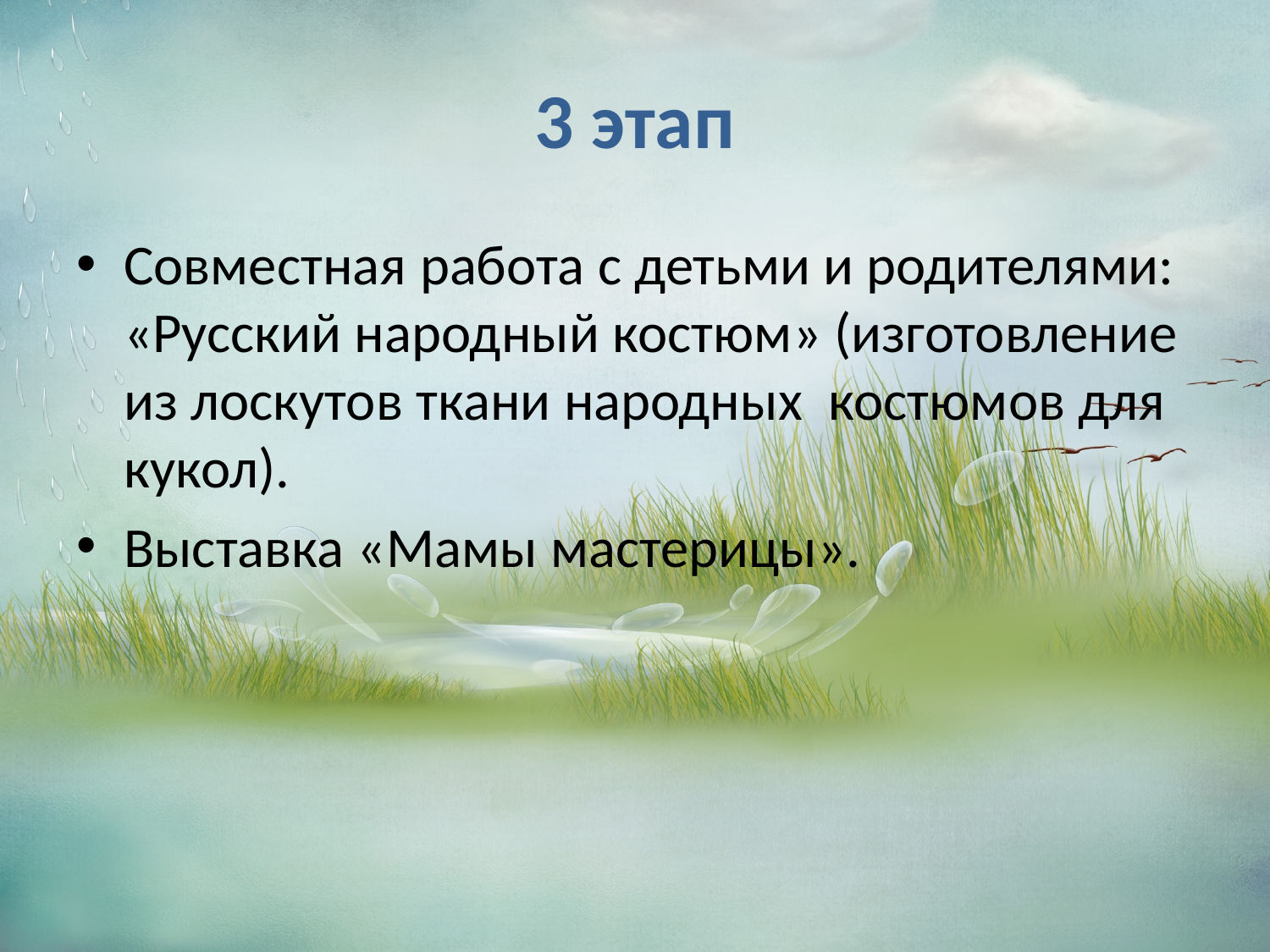

# 3 этап
Совместная работа с детьми и родителями: «Русский народный костюм» (изготовление из лоскутов ткани народных  костюмов для кукол).
Выставка «Мамы мастерицы».